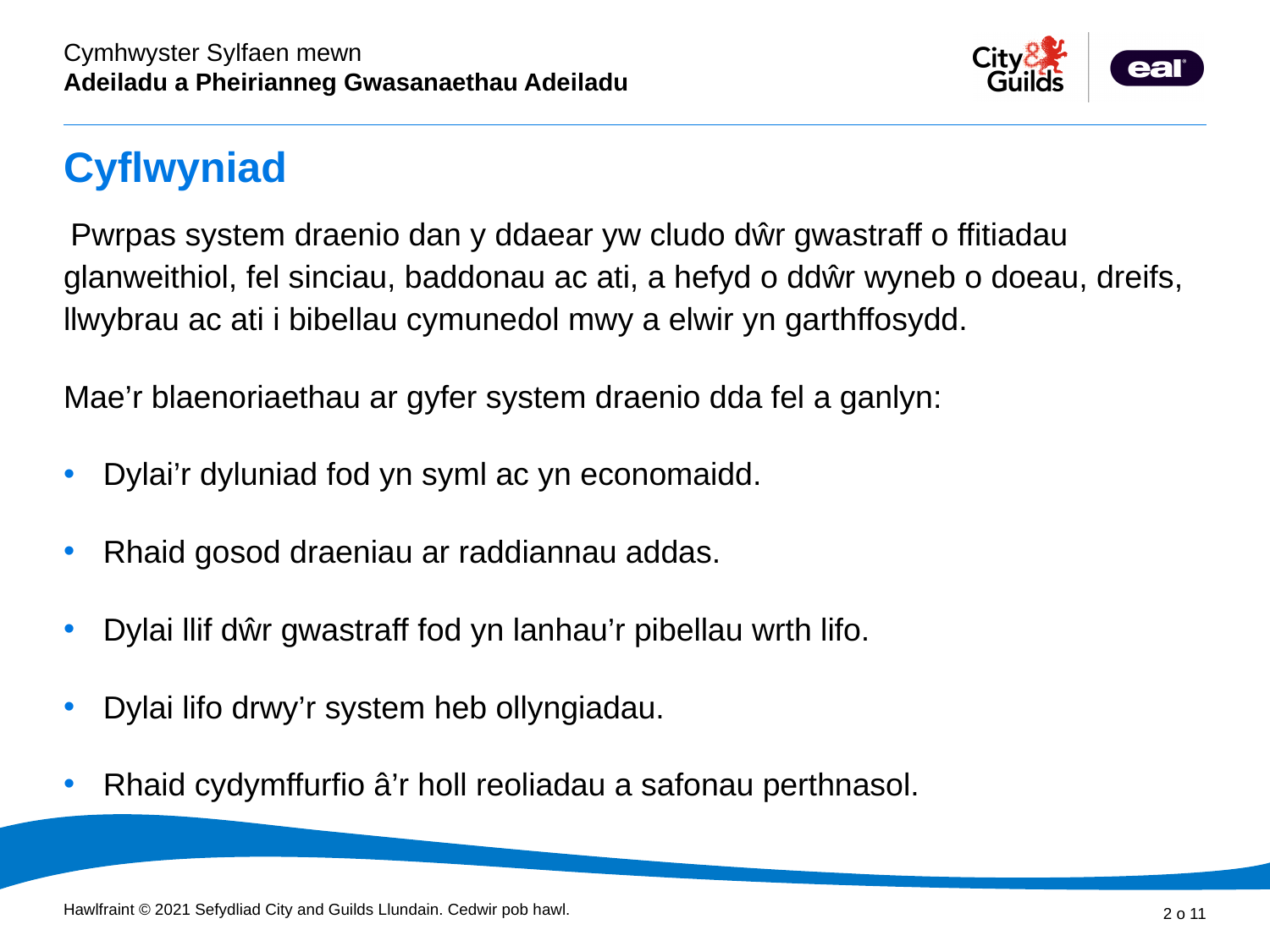

# Cyflwyniad
 Pwrpas system draenio dan y ddaear yw cludo dŵr gwastraff o ffitiadau glanweithiol, fel sinciau, baddonau ac ati, a hefyd o ddŵr wyneb o doeau, dreifs, llwybrau ac ati i bibellau cymunedol mwy a elwir yn garthffosydd.
Mae’r blaenoriaethau ar gyfer system draenio dda fel a ganlyn:
Dylai’r dyluniad fod yn syml ac yn economaidd.
Rhaid gosod draeniau ar raddiannau addas.
Dylai llif dŵr gwastraff fod yn lanhau’r pibellau wrth lifo.
Dylai lifo drwy’r system heb ollyngiadau.
Rhaid cydymffurfio â’r holl reoliadau a safonau perthnasol.